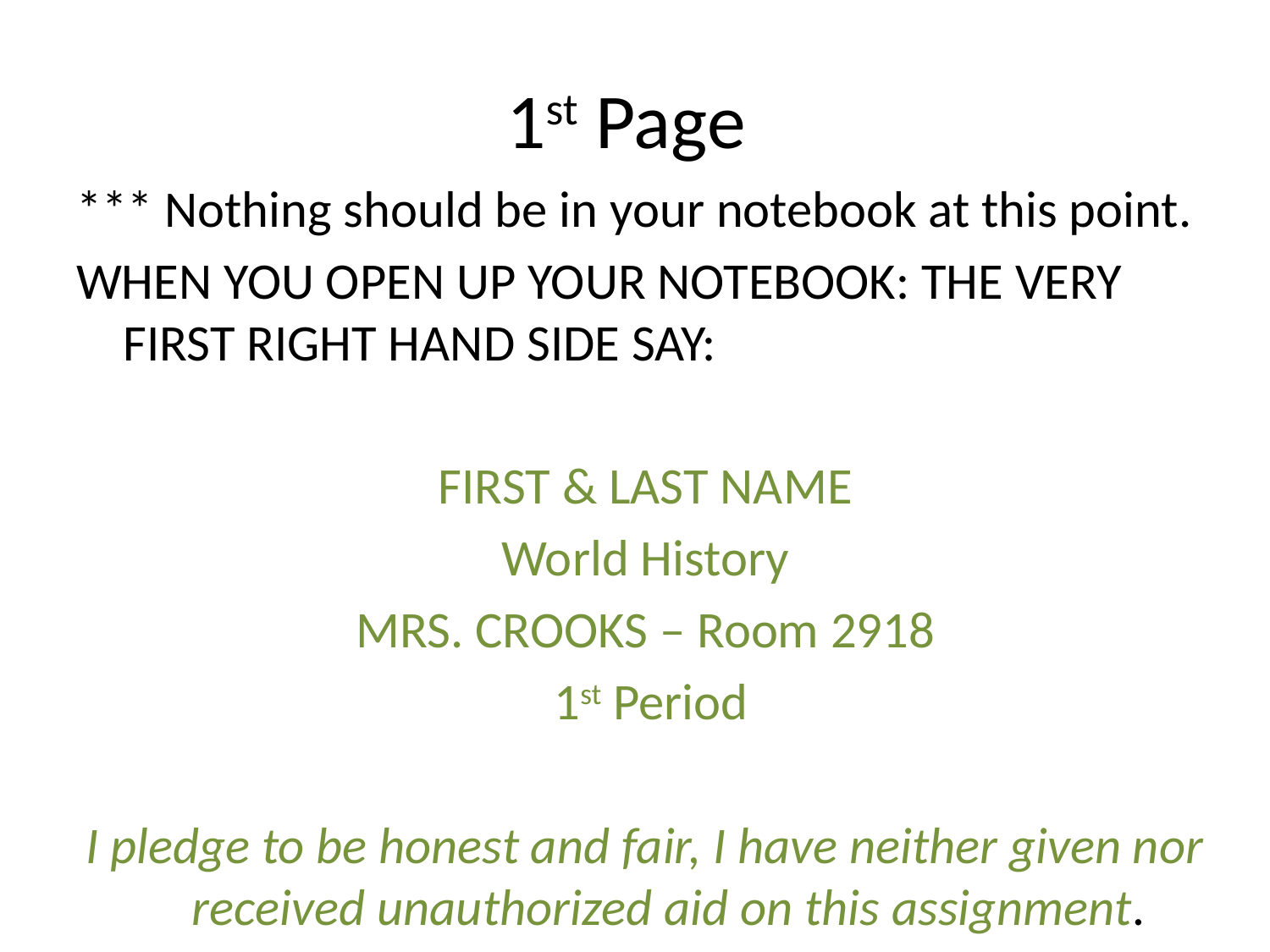

# 1st Page
*** Nothing should be in your notebook at this point.
WHEN YOU OPEN UP YOUR NOTEBOOK: THE VERY FIRST RIGHT HAND SIDE SAY:

FIRST & LAST NAME
World History
MRS. CROOKS – Room 2918
 1st Period

I pledge to be honest and fair, I have neither given nor received unauthorized aid on this assignment.